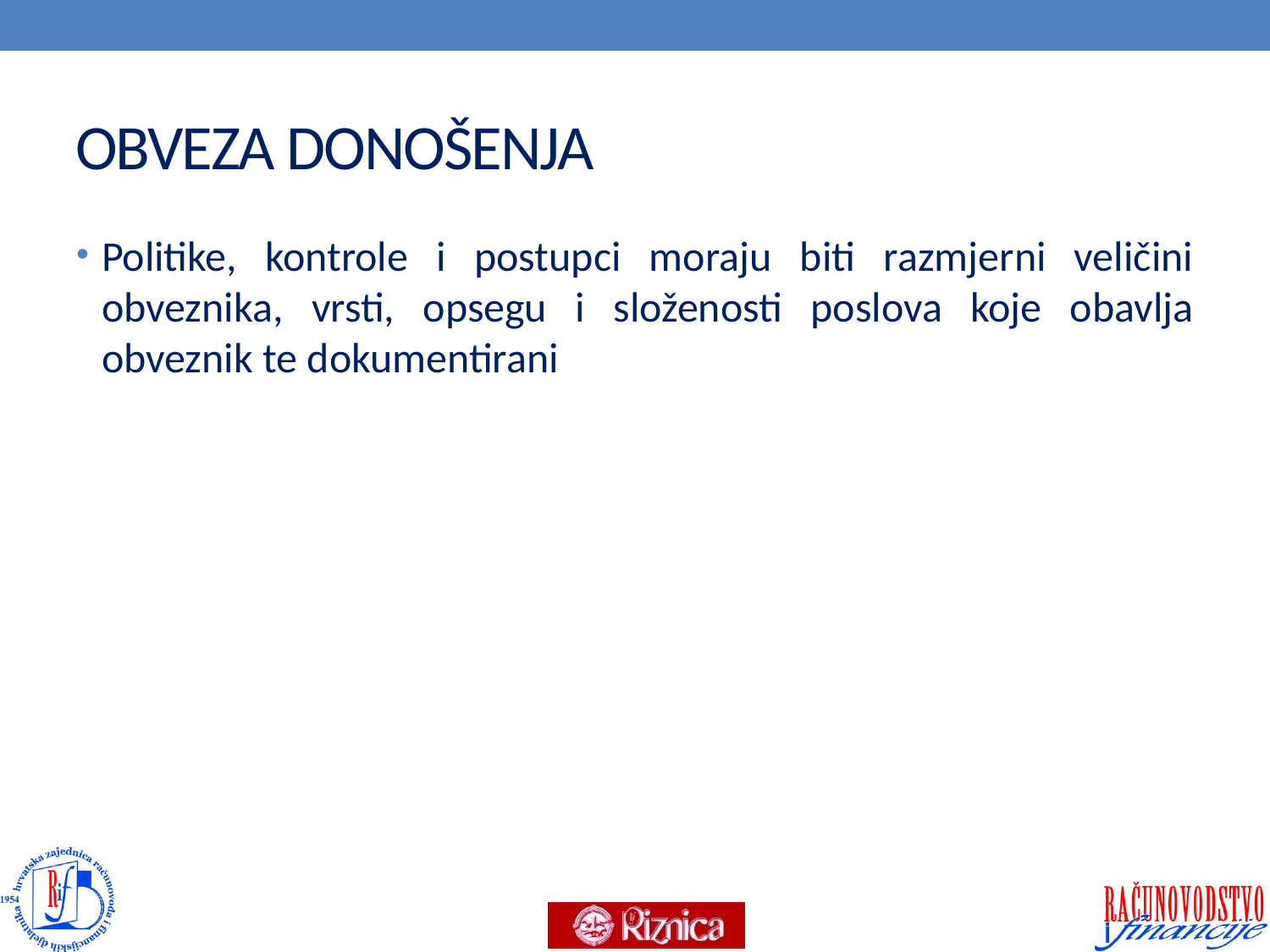

# OBVEZA DONOŠENJA
Politike, kontrole i postupci moraju biti razmjerni veličini obveznika, vrsti, opsegu i složenosti poslova koje obavlja obveznik te dokumentirani